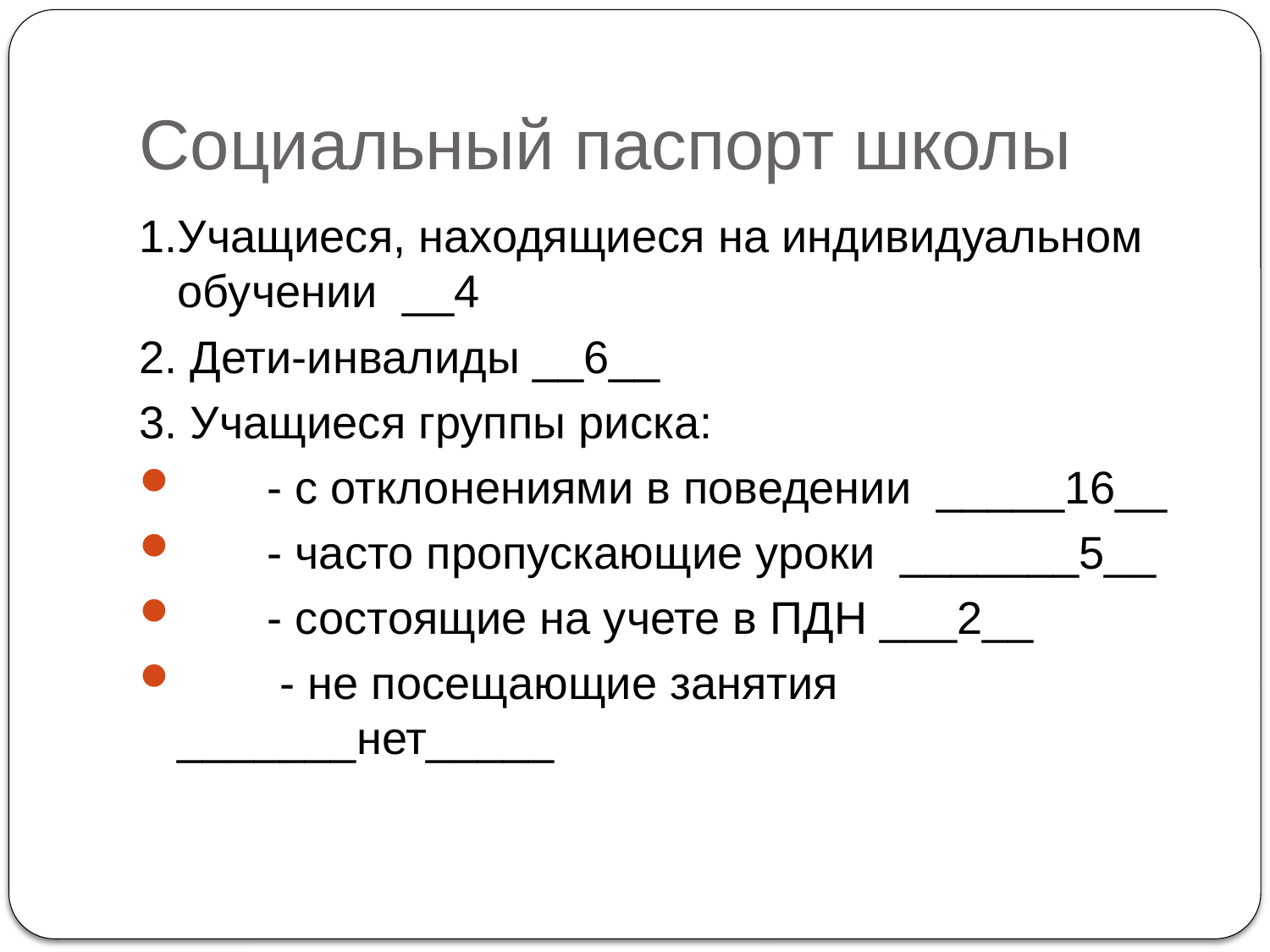

# Социальный паспорт школы
1.Учащиеся, находящиеся на индивидуальном обучении  __4
2. Дети-инвалиды __6__
3. Учащиеся группы риска:
       - с отклонениями в поведении  _____16__
       - часто пропускающие уроки  _______5__
       - состоящие на учете в ПДН ___2__
        - не посещающие занятия _______нет_____